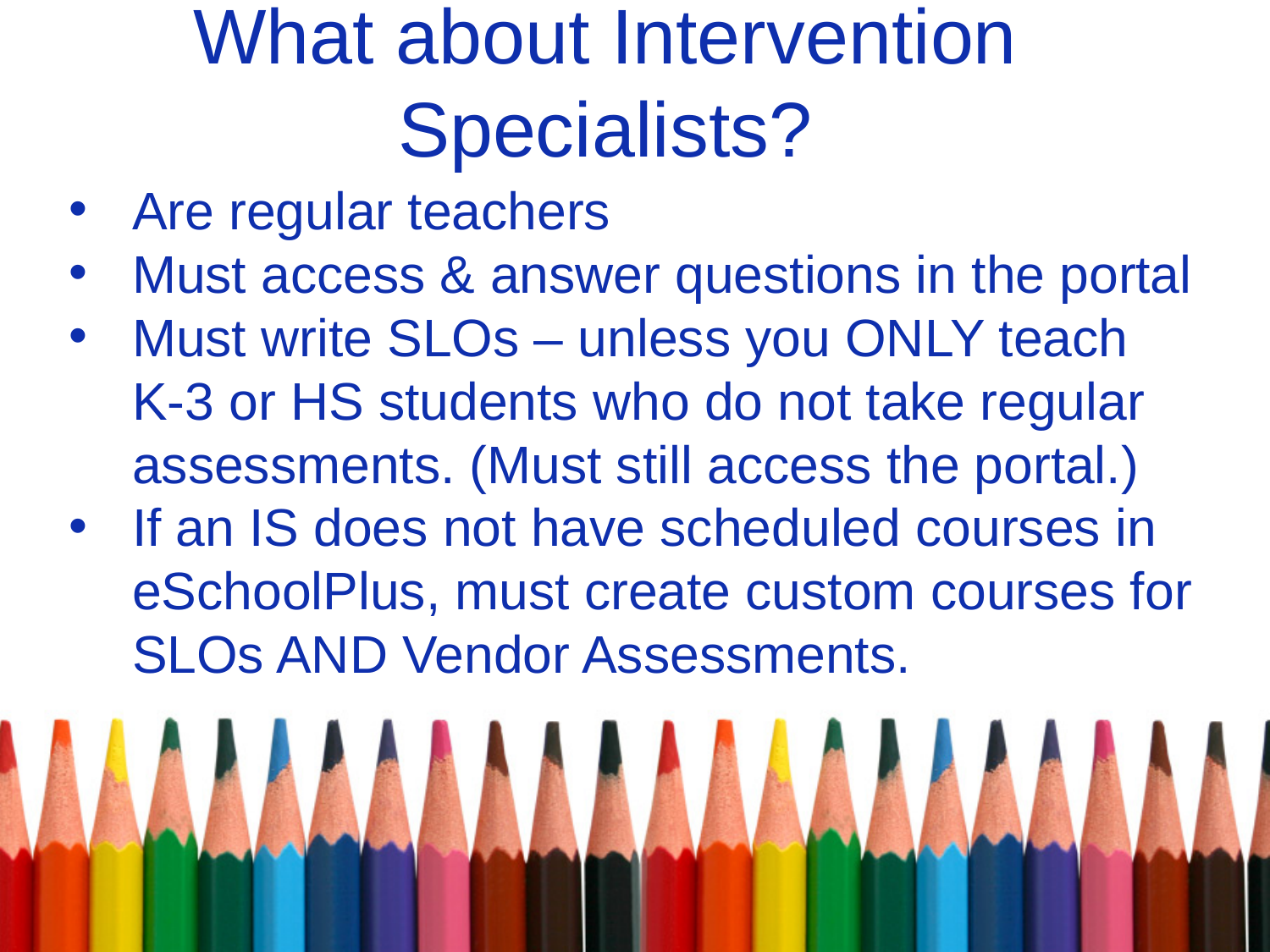

# What about Intervention Specialists?
Are regular teachers
Must access & answer questions in the portal
Must write SLOs – unless you ONLY teach K-3 or HS students who do not take regular assessments. (Must still access the portal.)
If an IS does not have scheduled courses in eSchoolPlus, must create custom courses for SLOs AND Vendor Assessments.